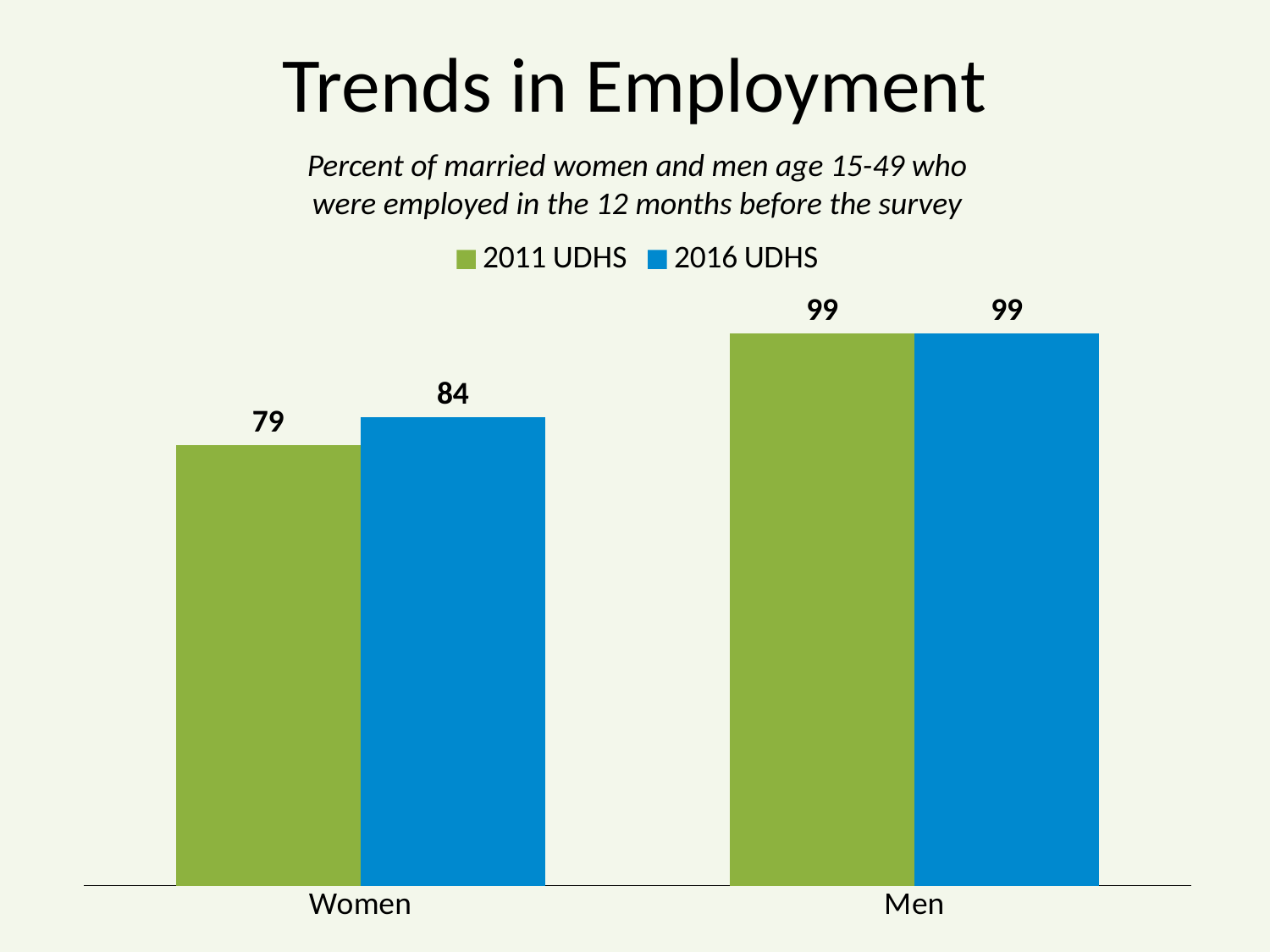

# Trends in Employment
Percent of married women and men age 15-49 who
were employed in the 12 months before the survey

### Chart

| Category | 2011 UDHS | 2016 UDHS |
|---|---|---|
| Women | 79.0 | 84.0 |
| Men | 99.0 | 99.0 |